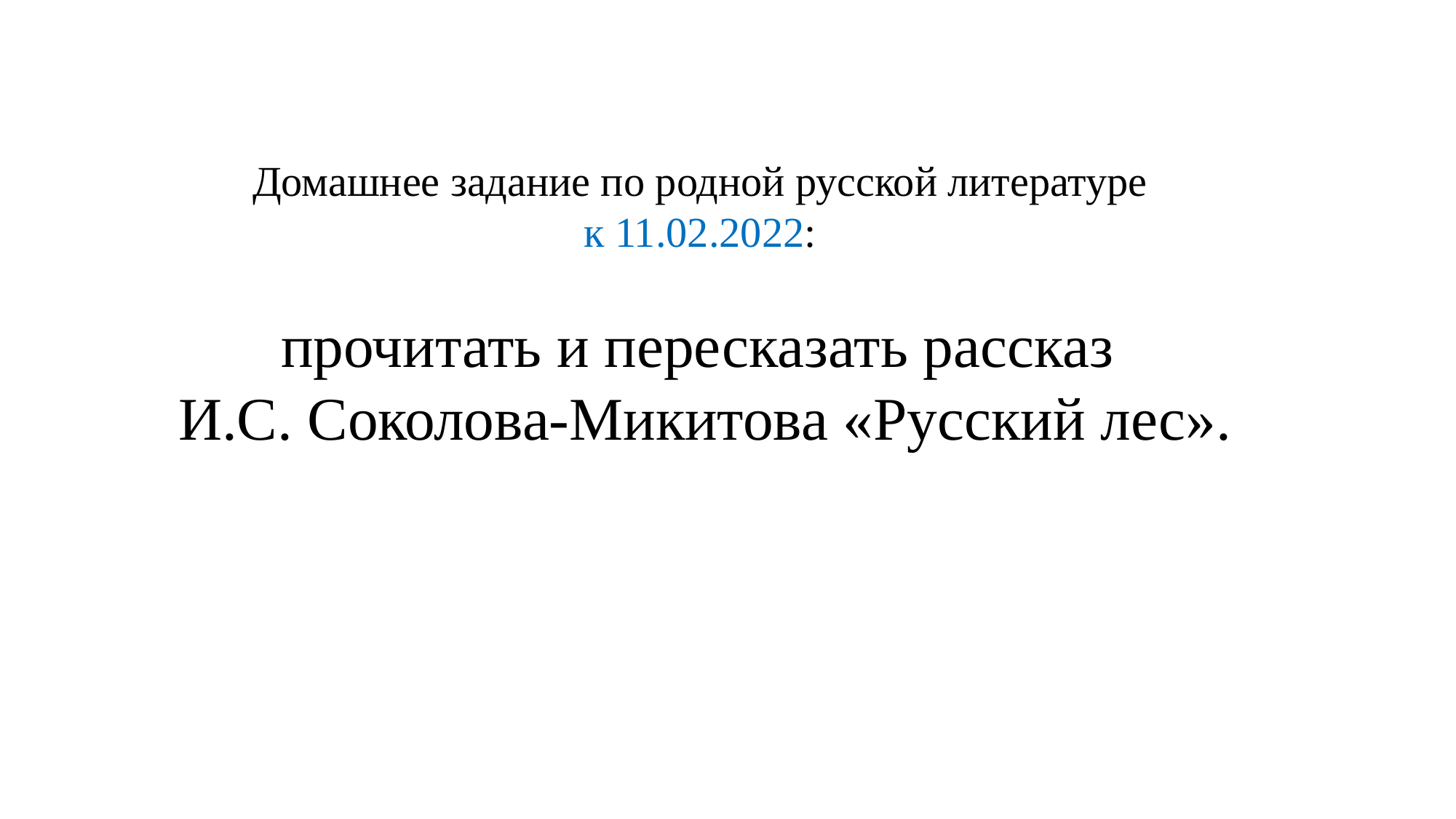

Домашнее задание по родной русской литературе
к 11.02.2022:

прочитать и пересказать рассказ
И.С. Соколова-Микитова «Русский лес».